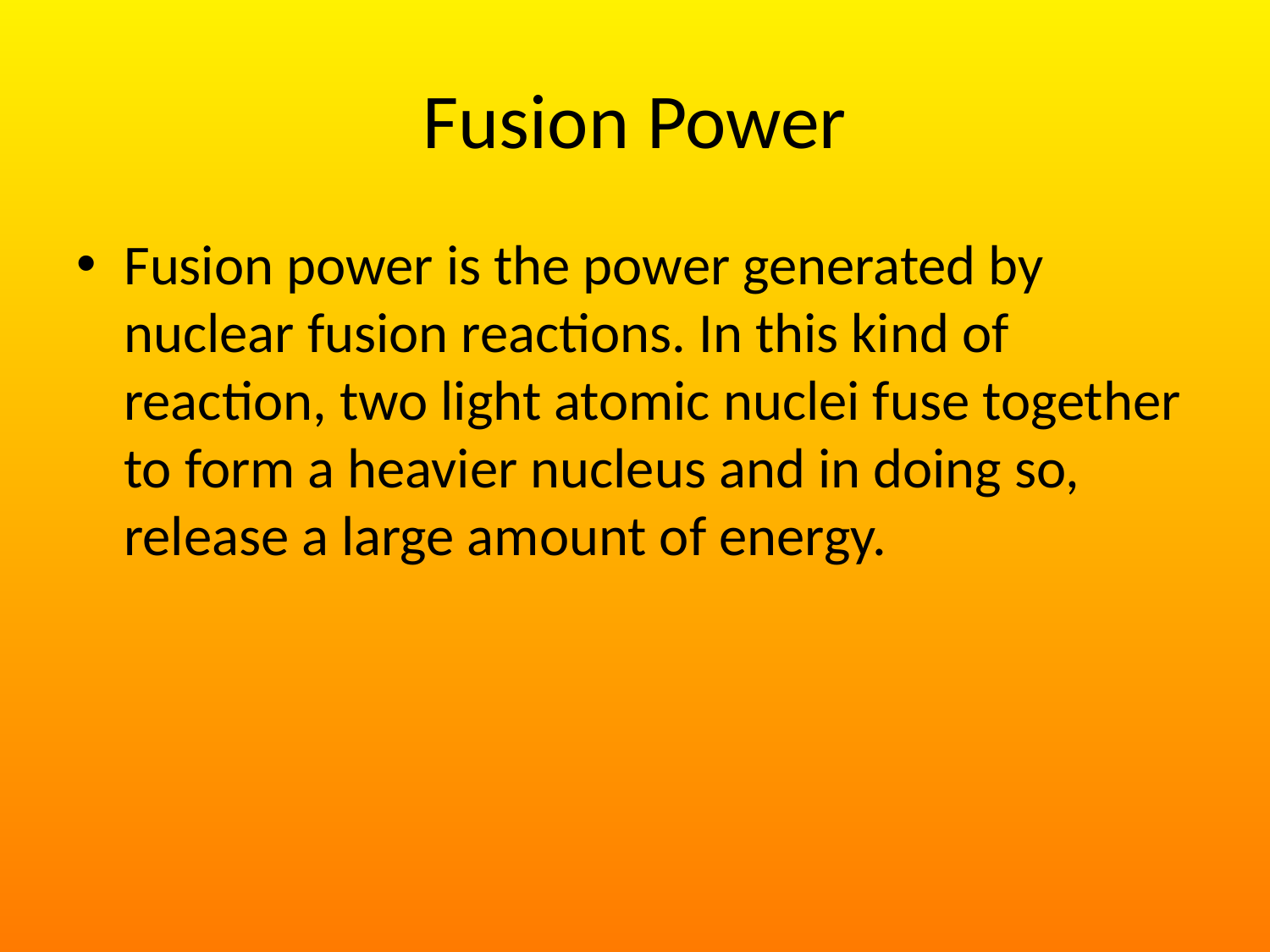

# Fusion Power
Fusion power is the power generated by nuclear fusion reactions. In this kind of reaction, two light atomic nuclei fuse together to form a heavier nucleus and in doing so, release a large amount of energy.